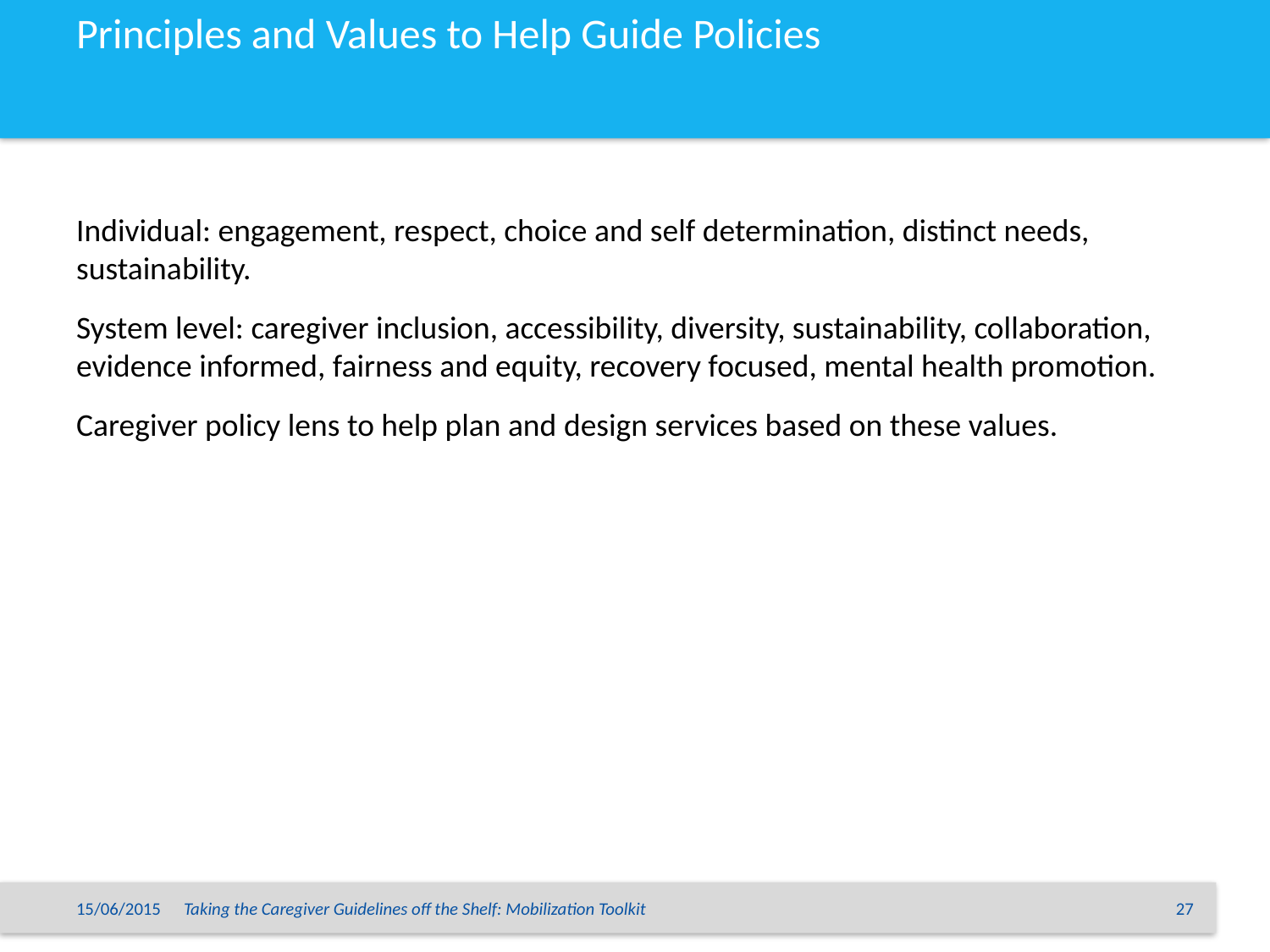

# Principles and Values to Help Guide Policies
Individual: engagement, respect, choice and self determination, distinct needs, sustainability.
System level: caregiver inclusion, accessibility, diversity, sustainability, collaboration, evidence informed, fairness and equity, recovery focused, mental health promotion.
Caregiver policy lens to help plan and design services based on these values.
15/06/2015
Taking the Caregiver Guidelines off the Shelf: Mobilization Toolkit
27